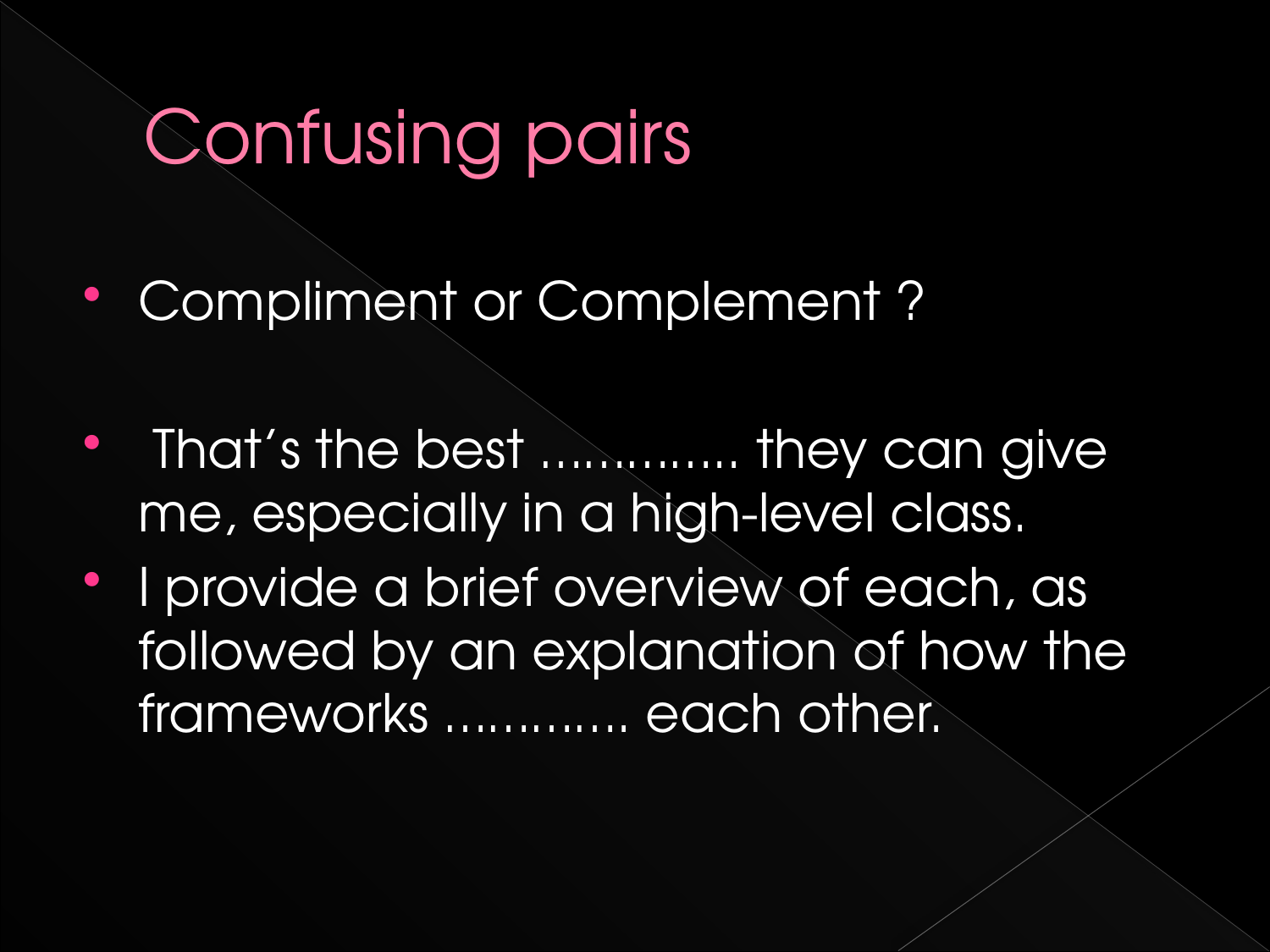

# Confusing pairs
Compliment or Complement ?

 That’s the best ………….. they can give me, especially in a high-level class.
I provide a brief overview of each, as followed by an explanation of how the frameworks …………. each other.